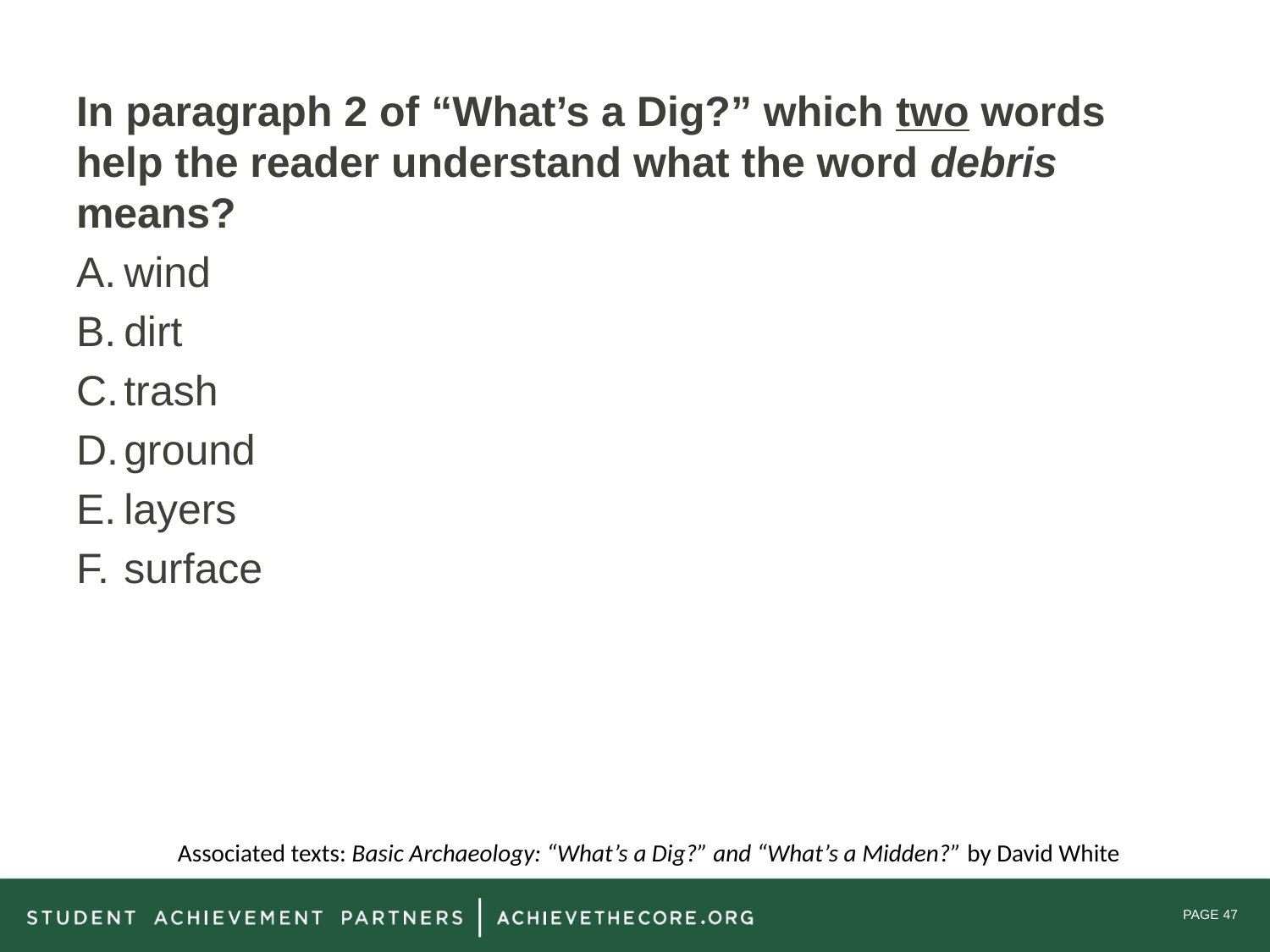

In paragraph 2 of “What’s a Dig?” which two words help the reader understand what the word debris means?
wind
dirt
trash
ground
layers
surface

Associated texts: Basic Archaeology: “What’s a Dig?” and “What’s a Midden?” by David White